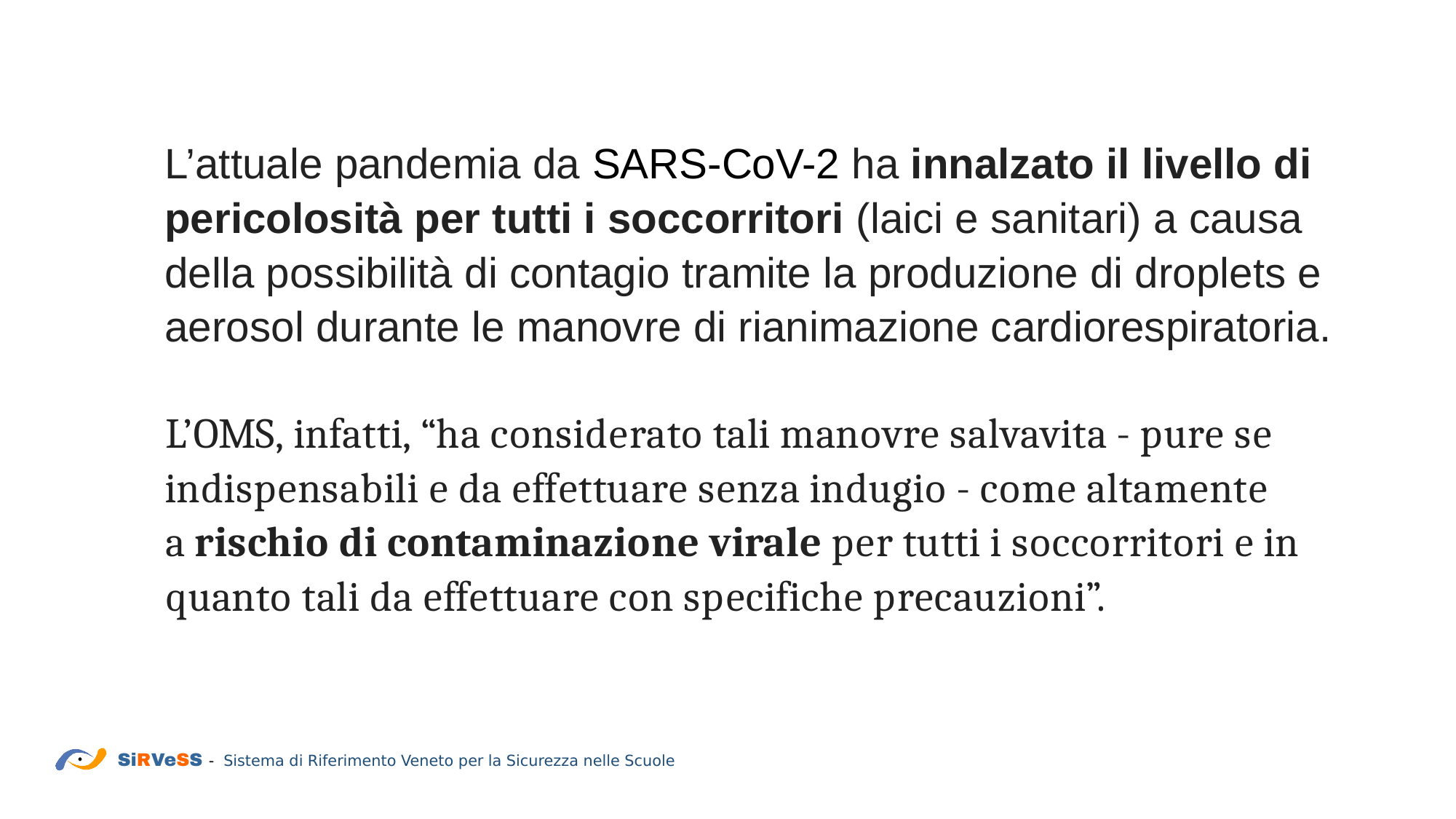

L’attuale pandemia da SARS-CoV-2 ha innalzato il livello di pericolosità per tutti i soccorritori (laici e sanitari) a causa della possibilità di contagio tramite la produzione di droplets e aerosol durante le manovre di rianimazione cardiorespiratoria.

L’OMS, infatti, “ha considerato tali manovre salvavita - pure se indispensabili e da effettuare senza indugio - come altamente a rischio di contaminazione virale per tutti i soccorritori e in quanto tali da effettuare con specifiche precauzioni”.